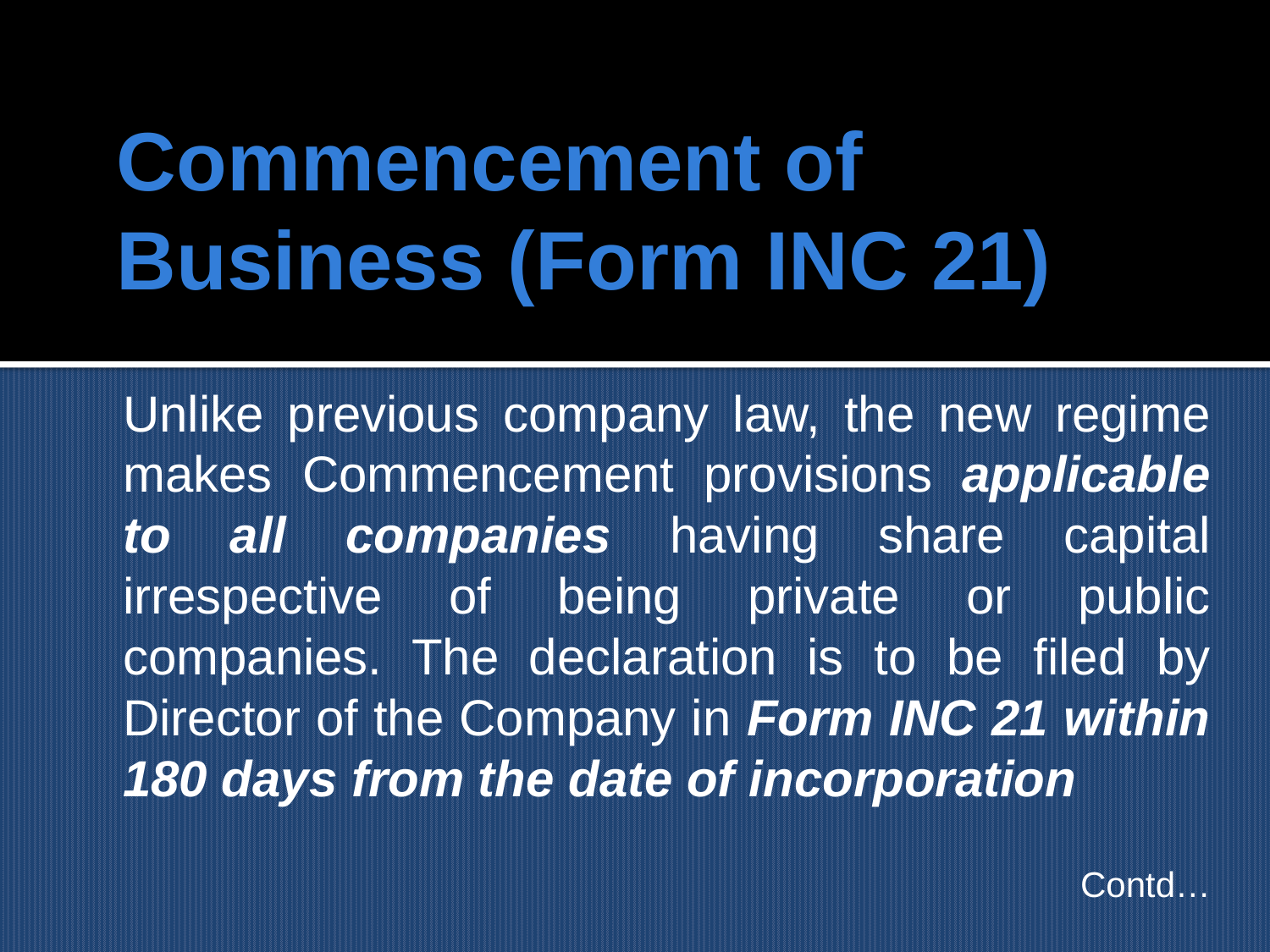

# Commencement of Business (Form INC 21)
Unlike previous company law, the new regime makes Commencement provisions applicable to all companies having share capital irrespective of being private or public companies. The declaration is to be filed by Director of the Company in Form INC 21 within 180 days from the date of incorporation

													Contd…